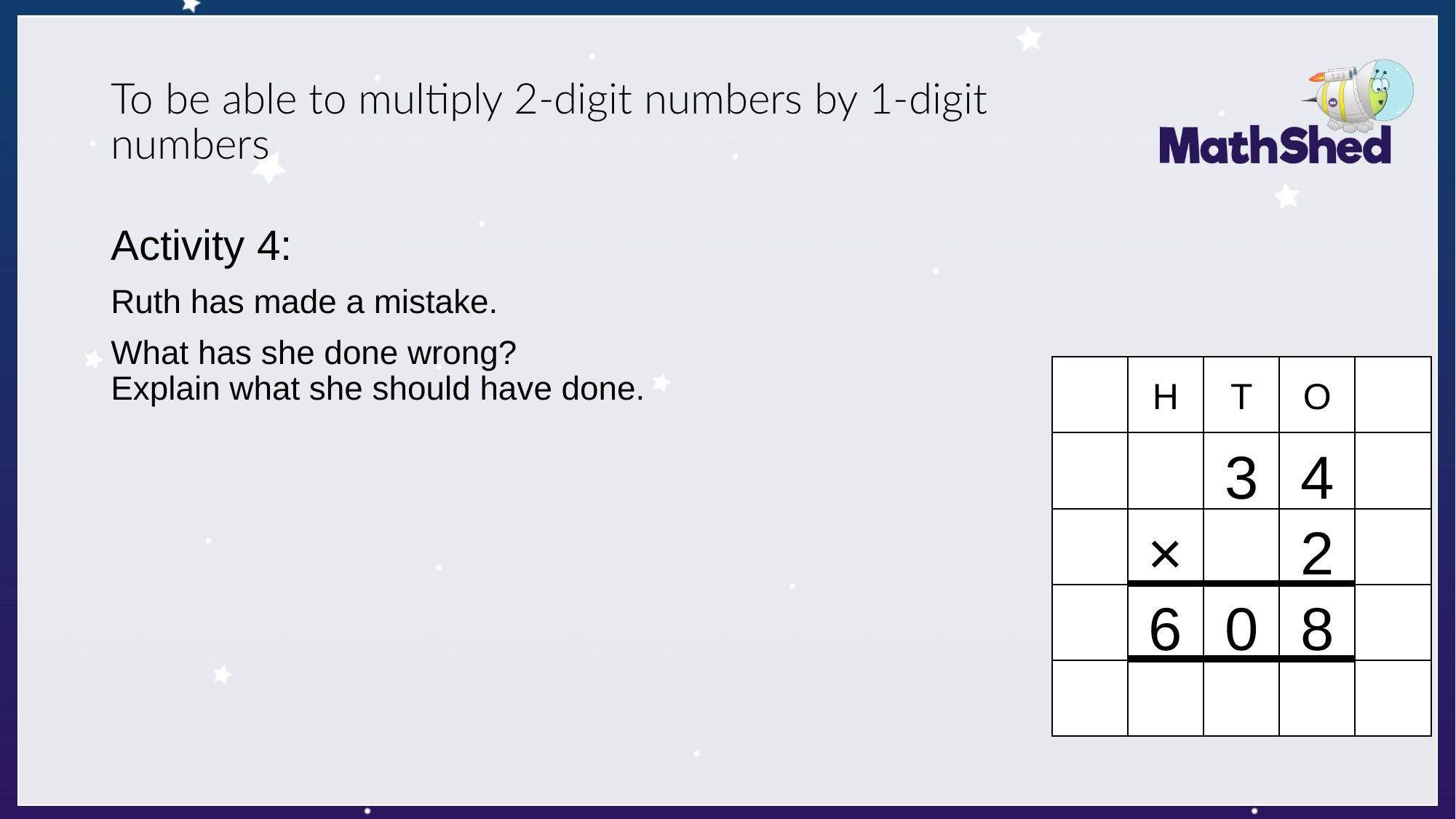

# To be able to multiply 2-digit numbers by 1-digit numbers
Activity 4:
Ruth has made a mistake.
What has she done wrong?
Explain what she should have done.

H
T
O

3
4

×

2

6
0
8